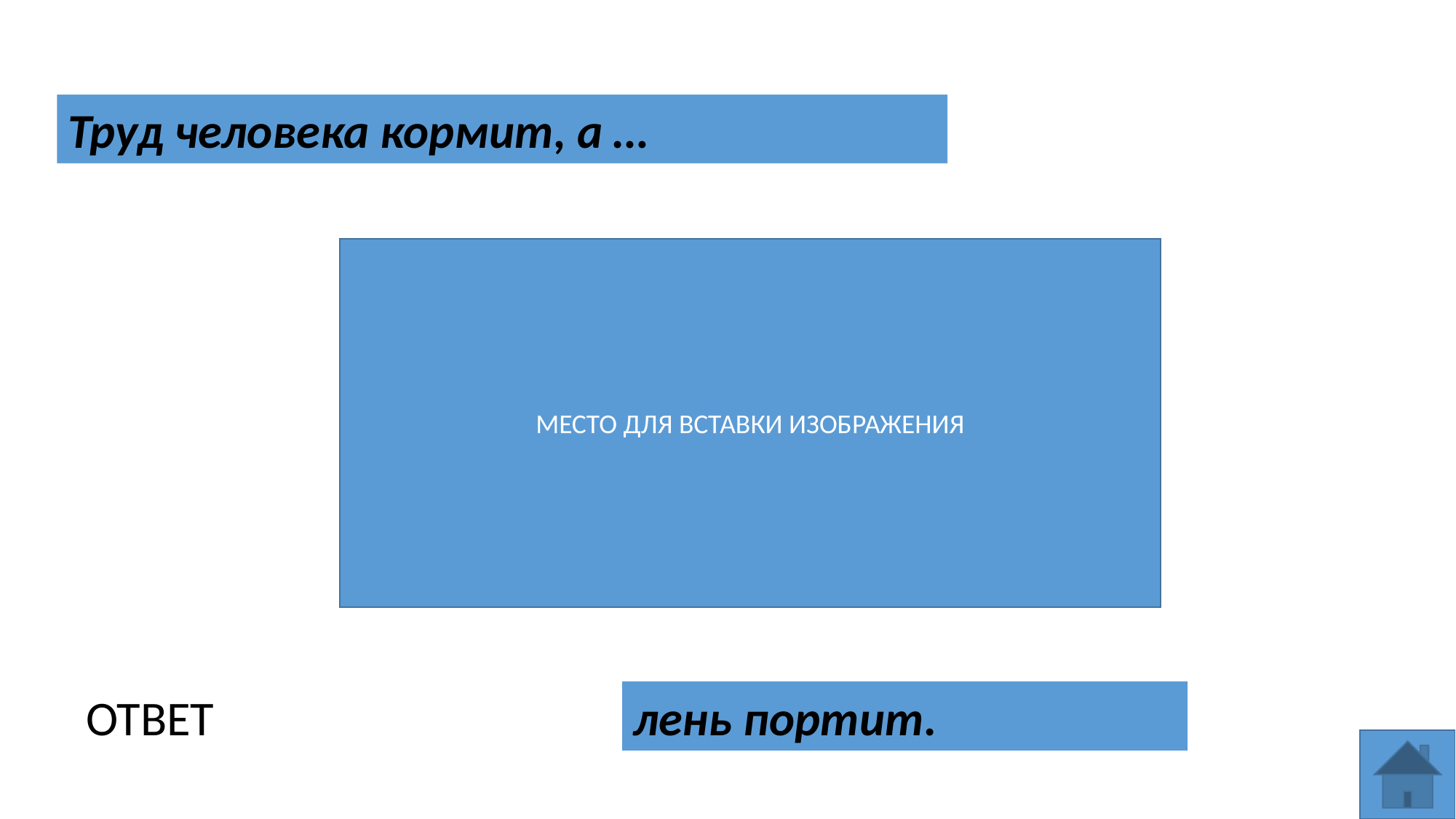

Труд человека кормит, а …
МЕСТО ДЛЯ ВСТАВКИ ИЗОБРАЖЕНИЯ
лень портит.
ОТВЕТ